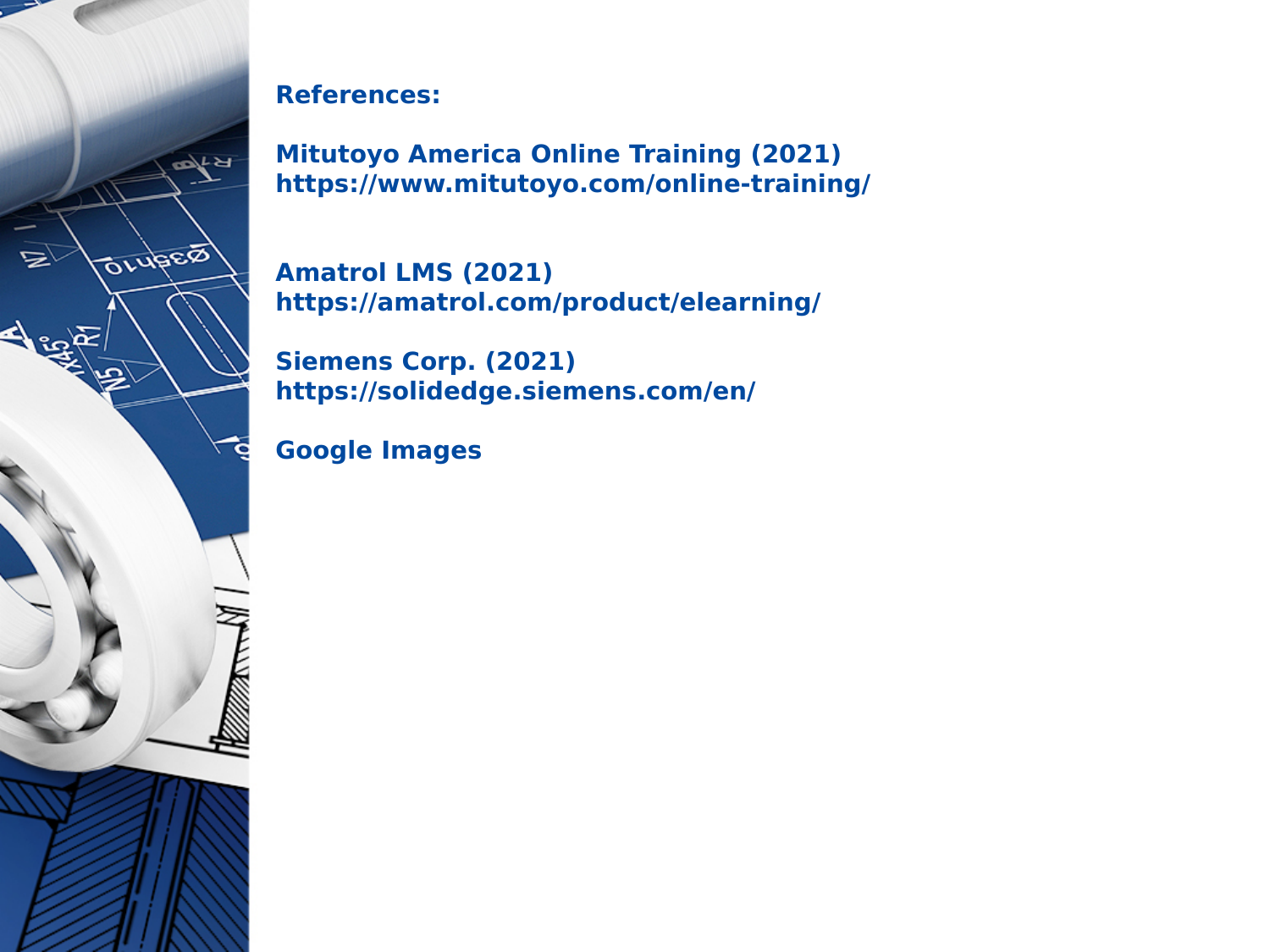

# References: Mitutoyo America Online Training (2021) https://www.mitutoyo.com/online-training/ Amatrol LMS (2021) https://amatrol.com/product/elearning/ Siemens Corp. (2021) https://solidedge.siemens.com/en/ Google Images